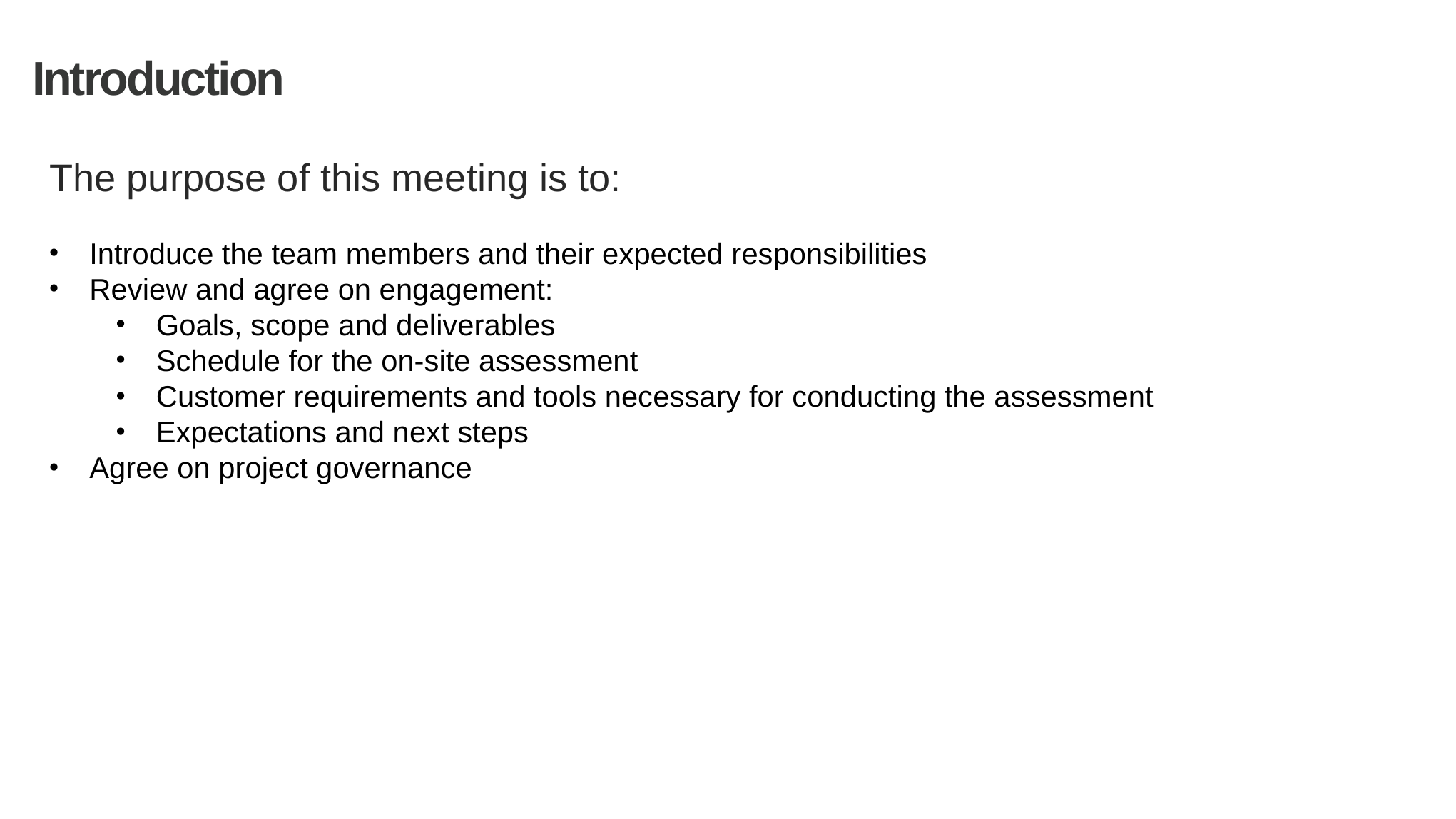

# Introduction
The purpose of this meeting is to:

Introduce the team members and their expected responsibilities
Review and agree on engagement:
Goals, scope and deliverables
Schedule for the on-site assessment
Customer requirements and tools necessary for conducting the assessment
Expectations and next steps
Agree on project governance